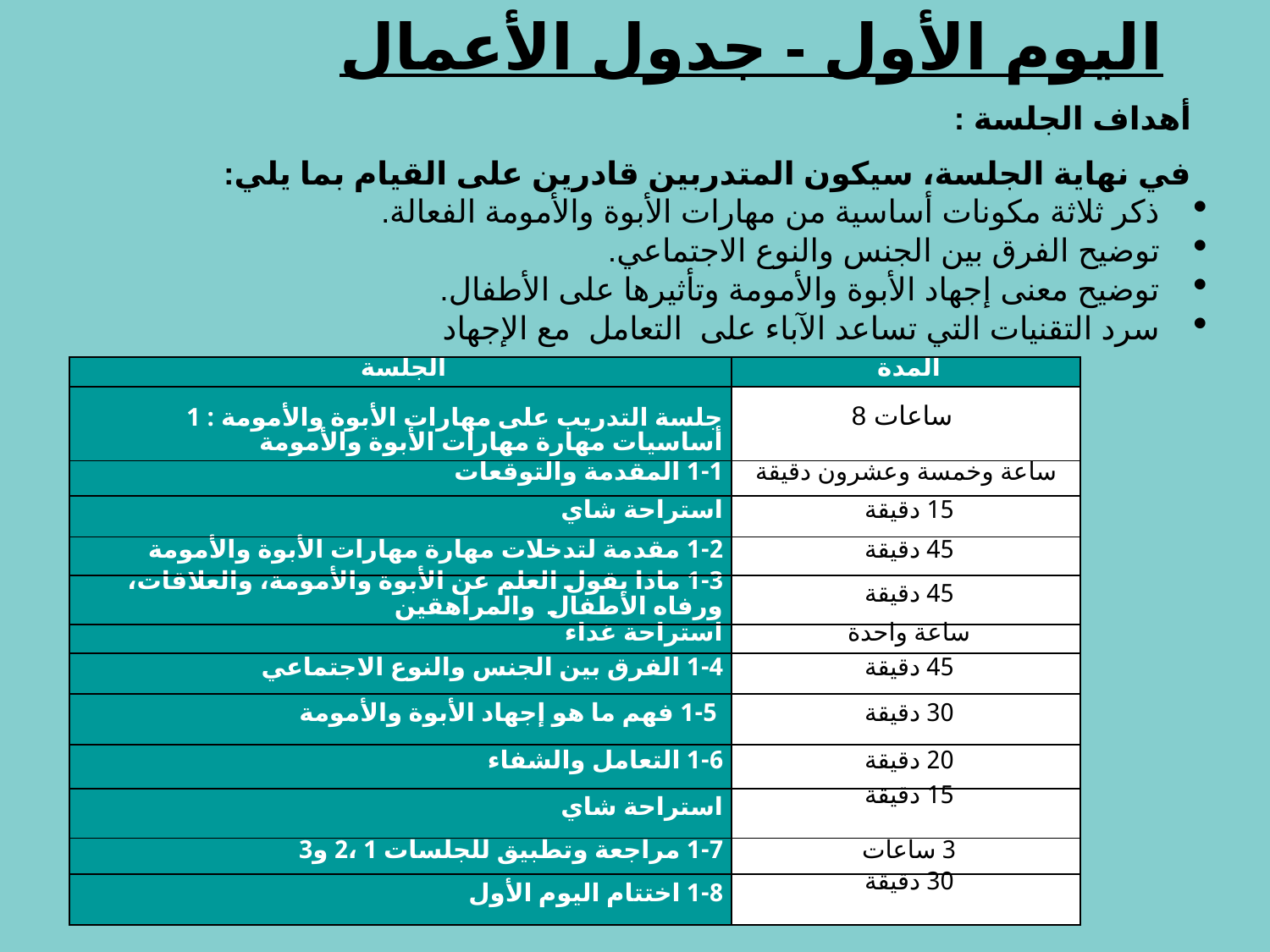

اليوم الأول - جدول الأعمال
أهداف الجلسة :
في نهاية الجلسة، سيكون المتدربين قادرين على القيام بما يلي:
ذكر ثلاثة مكونات أساسية من مهارات الأبوة والأمومة الفعالة.
توضيح الفرق بين الجنس والنوع الاجتماعي.
توضيح معنى إجهاد الأبوة والأمومة وتأثيرها على الأطفال.
سرد التقنيات التي تساعد الآباء على  التعامل  مع الإجهاد
| الجلسة | المدة |
| --- | --- |
| جلسة التدريب على مهارات الأبوة والأمومة : 1 أساسيات مهارة مهارات الأبوة والأمومة | 8 ساعات |
| 1-1 المقدمة والتوقعات | ساعة وخمسة وعشرون دقيقة |
| استراحة شاي | 15 دقيقة |
| 1-2 مقدمة لتدخلات مهارة مهارات الأبوة والأمومة | 45 دقيقة |
| 1-3 ماذا يقول العلم عن الأبوة والأمومة، والعلاقات، ورفاه الأطفال والمراهقين | 45 دقيقة |
| استراحة غداء | ساعة واحدة |
| 1-4 الفرق بين الجنس والنوع الاجتماعي | 45 دقيقة |
| 1-5 فهم ما هو إجهاد الأبوة والأمومة | 30 دقيقة |
| 1-6 التعامل والشفاء | 20 دقيقة |
| استراحة شاي | 15 دقيقة |
| 1-7 مراجعة وتطبيق للجلسات 1 ،2 و3 | 3 ساعات |
| 1-8 اختتام اليوم الأول | 30 دقيقة |